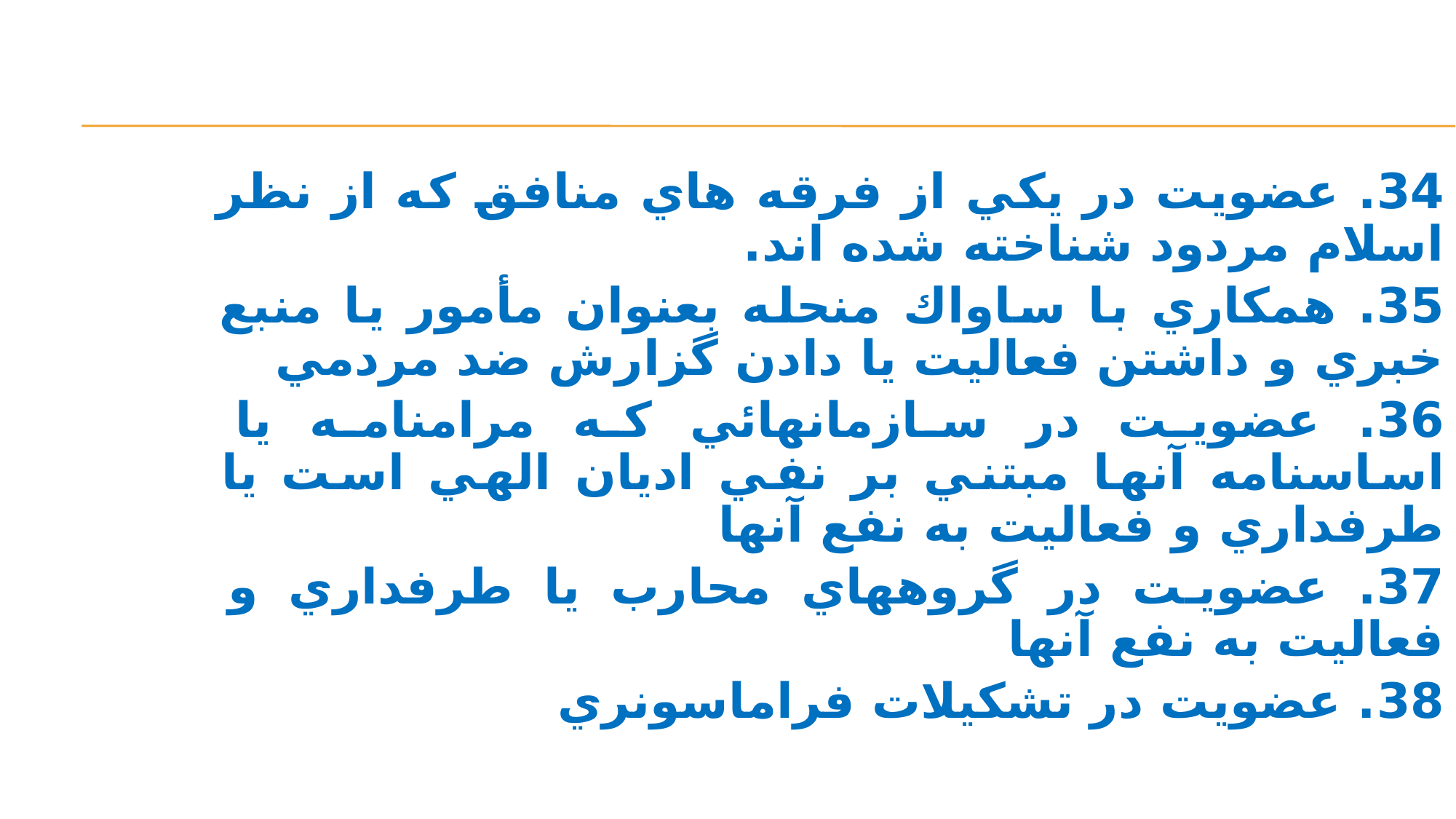

34. عضويت در يكي از فرقه هاي منافق كه از نظر اسلام مردود شناخته شده اند.
35. همكاري با ساواك منحله بعنوان مأمور يا منبع خبري و داشتن فعاليت يا دادن گزارش ضد مردمي
36. عضويت در سازمانهائي كه مرامنامه يا اساسنامه آنها مبتني بر نفي اديان الهي است يا طرفداري و فعاليت به نفع آنها
37. عضويت در گروههاي محارب يا طرفداري و فعاليت به نفع آنها
38. عضويت در تشكيلات فراماسونري